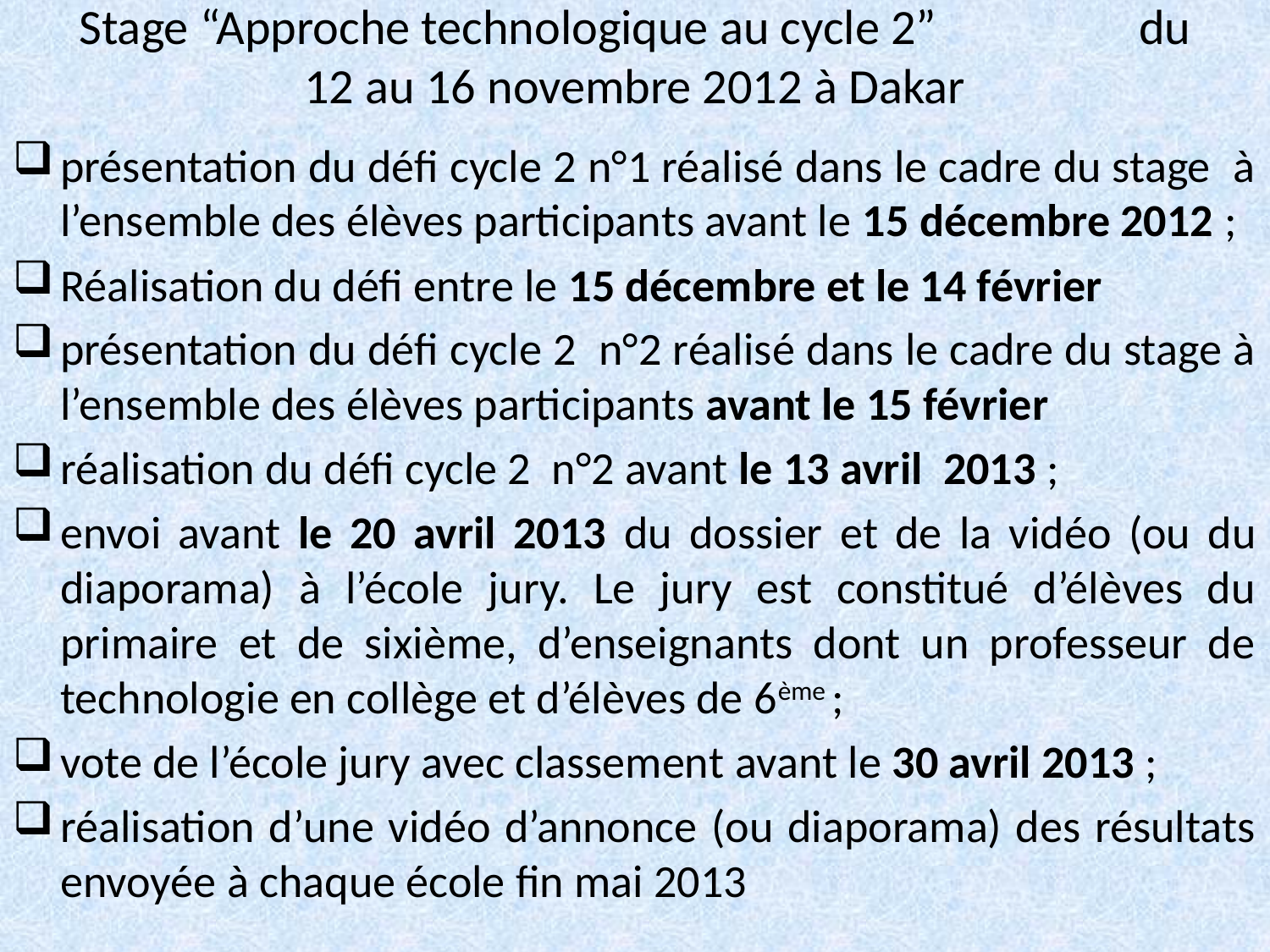

# Stage “Approche technologique au cycle 2”                  du 12 au 16 novembre 2012 à Dakar
présentation du défi cycle 2 n°1 réalisé dans le cadre du stage  à l’ensemble des élèves participants avant le 15 décembre 2012 ;
Réalisation du défi entre le 15 décembre et le 14 février
présentation du défi cycle 2  n°2 réalisé dans le cadre du stage à l’ensemble des élèves participants avant le 15 février
réalisation du défi cycle 2  n°2 avant le 13 avril  2013 ;
envoi avant le 20 avril 2013 du dossier et de la vidéo (ou du diaporama) à l’école jury. Le jury est constitué d’élèves du primaire et de sixième, d’enseignants dont un professeur de technologie en collège et d’élèves de 6ème ;
vote de l’école jury avec classement avant le 30 avril 2013 ;
réalisation d’une vidéo d’annonce (ou diaporama) des résultats envoyée à chaque école fin mai 2013